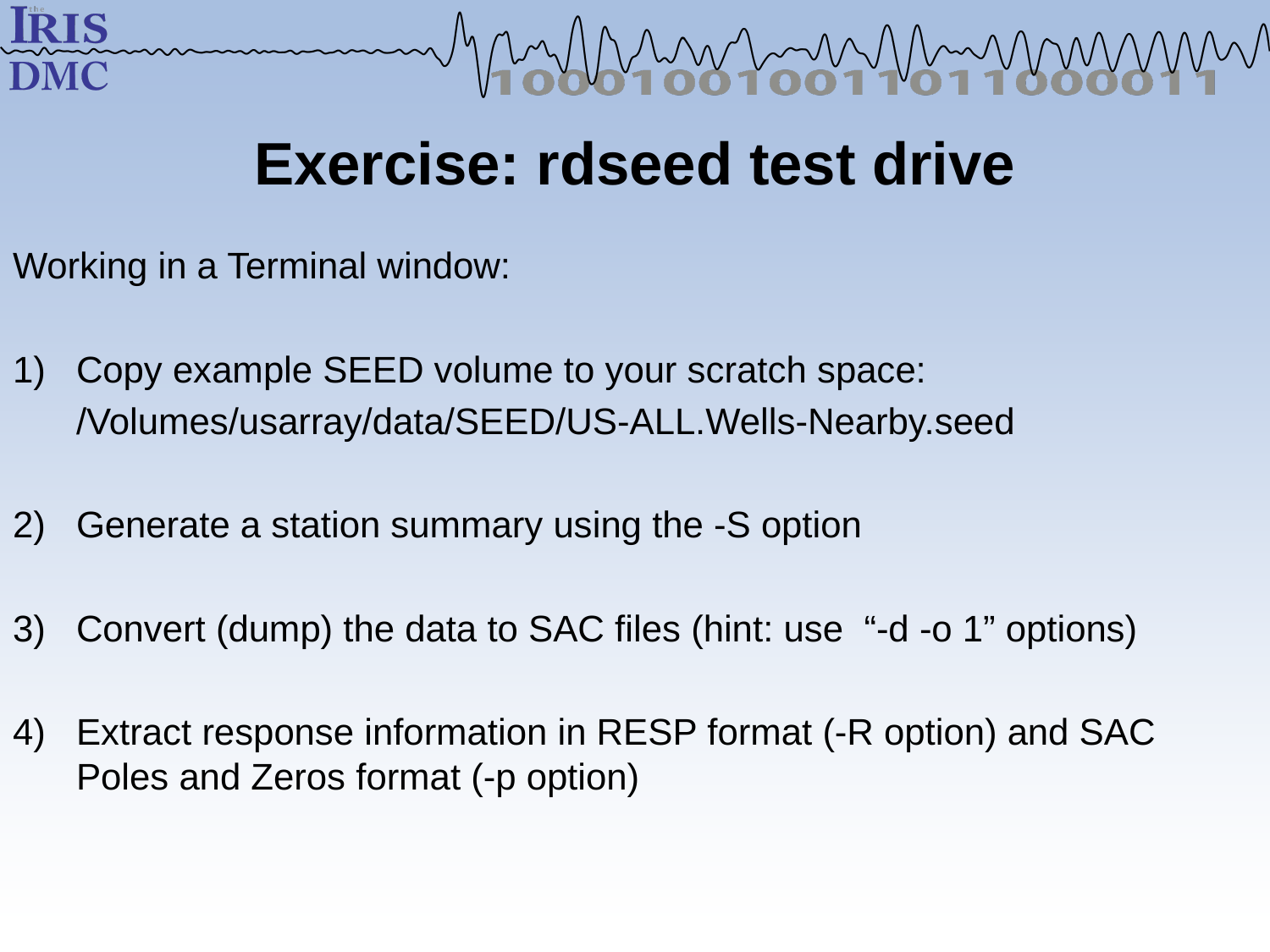

# Exercise: rdseed test drive
Working in a Terminal window:

Copy example SEED volume to your scratch space:
	/Volumes/usarray/data/SEED/US-ALL.Wells-Nearby.seed

Generate a station summary using the -S option

Convert (dump) the data to SAC files (hint: use  “-d -o 1” options)

Extract response information in RESP format (-R option) and SAC Poles and Zeros format (-p option)